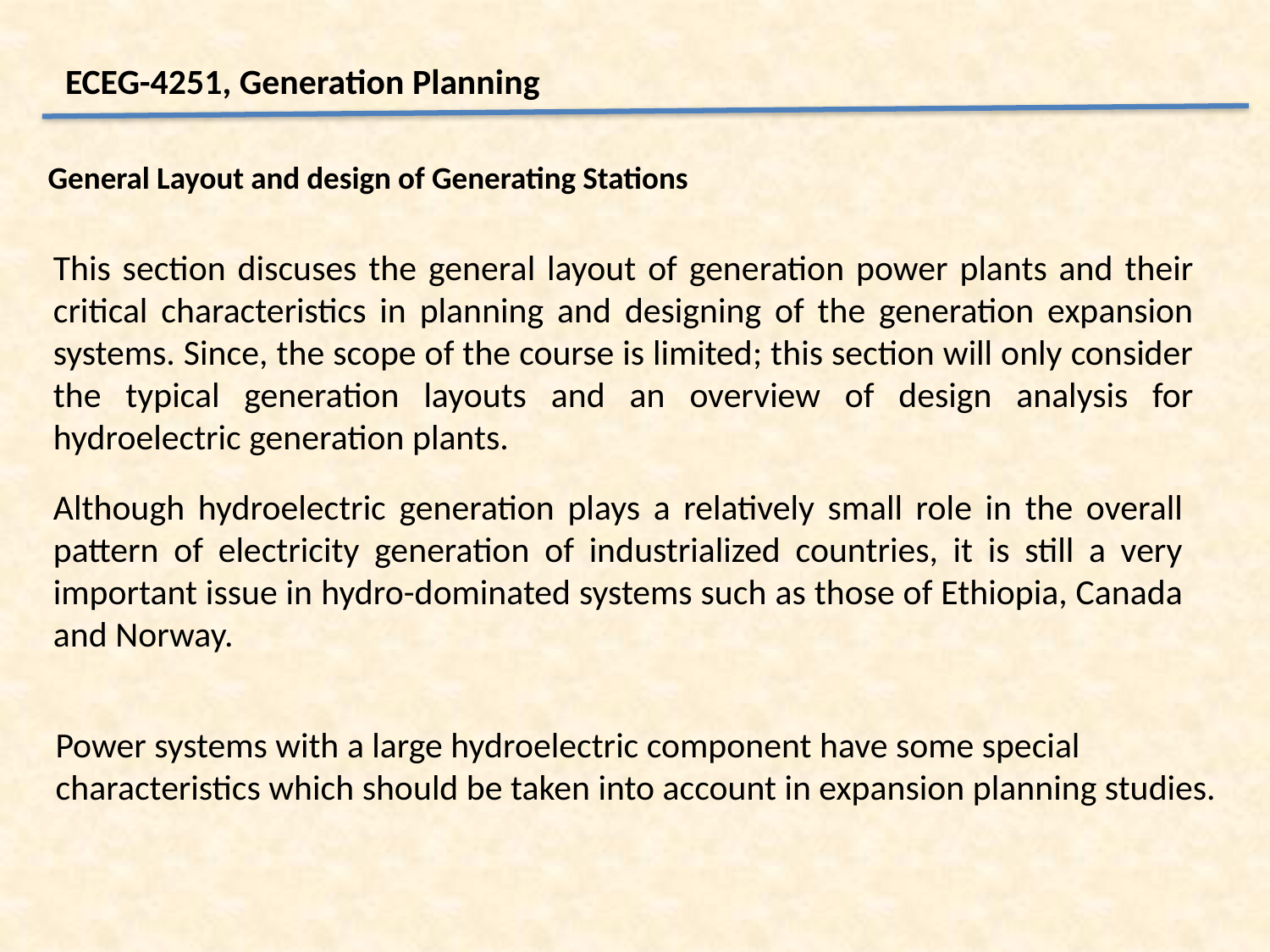

ECEG-4251, Generation Planning
General Layout and design of Generating Stations
This section discuses the general layout of generation power plants and their critical characteristics in planning and designing of the generation expansion systems. Since, the scope of the course is limited; this section will only consider the typical generation layouts and an overview of design analysis for hydroelectric generation plants.
Although hydroelectric generation plays a relatively small role in the overall pattern of electricity generation of industrialized countries, it is still a very important issue in hydro-dominated systems such as those of Ethiopia, Canada and Norway.
Power systems with a large hydroelectric component have some special characteristics which should be taken into account in expansion planning studies.